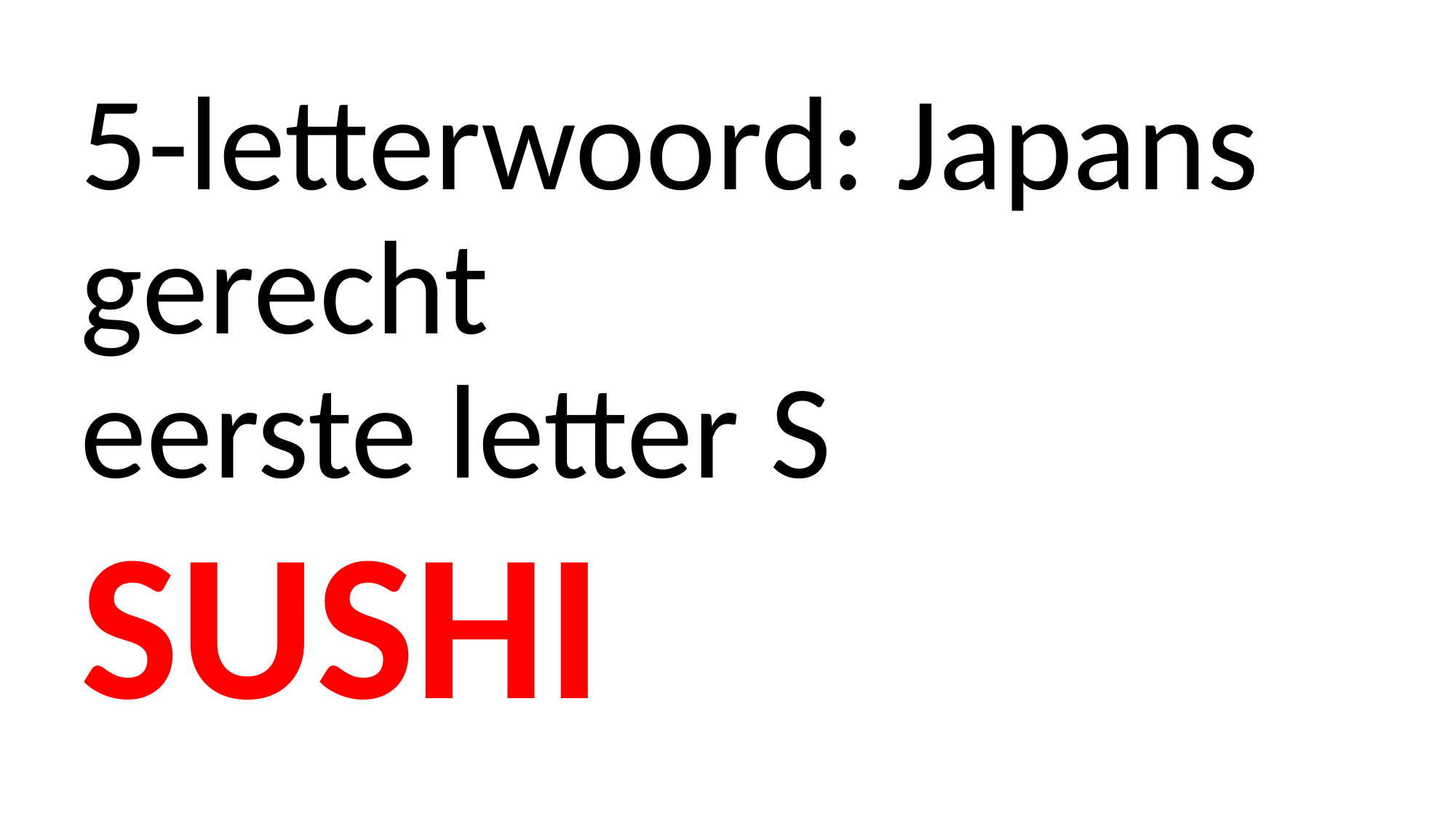

# 5-letterwoord: Japans gerecht eerste letter S
SUSHI